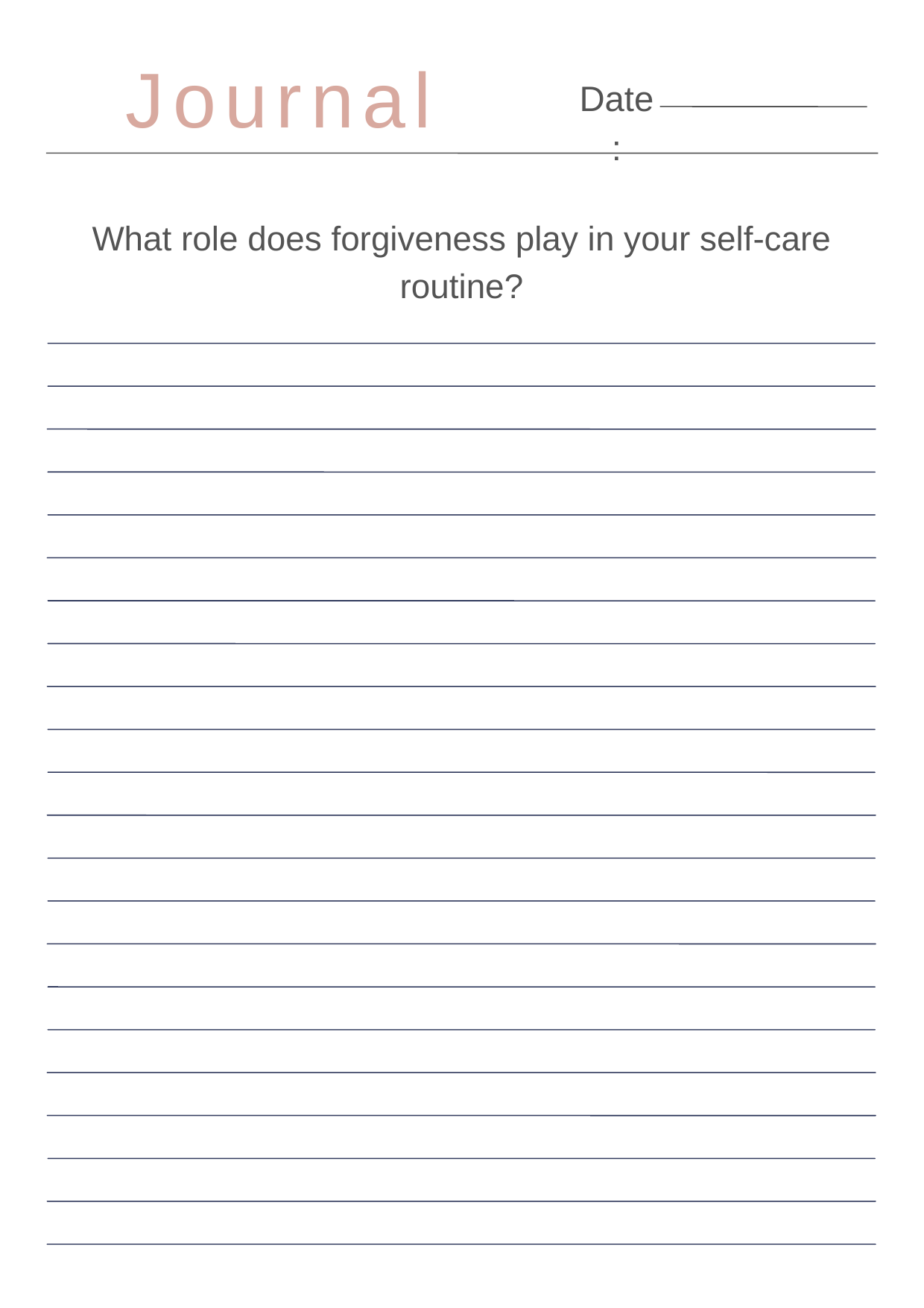

Journal
Date:

What role does forgiveness play in your self-care routine?